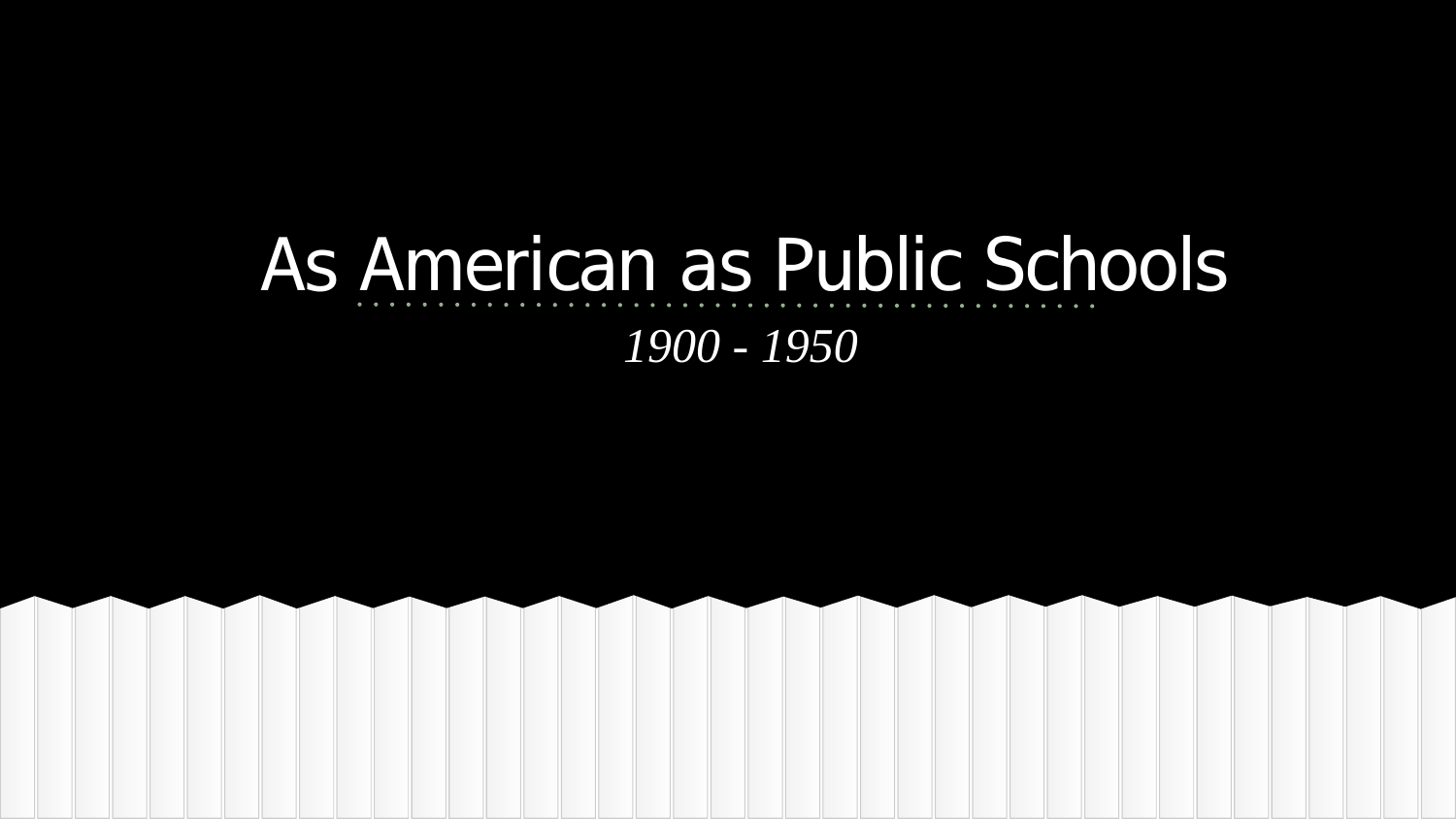

# As American as Public Schools
1900 - 1950